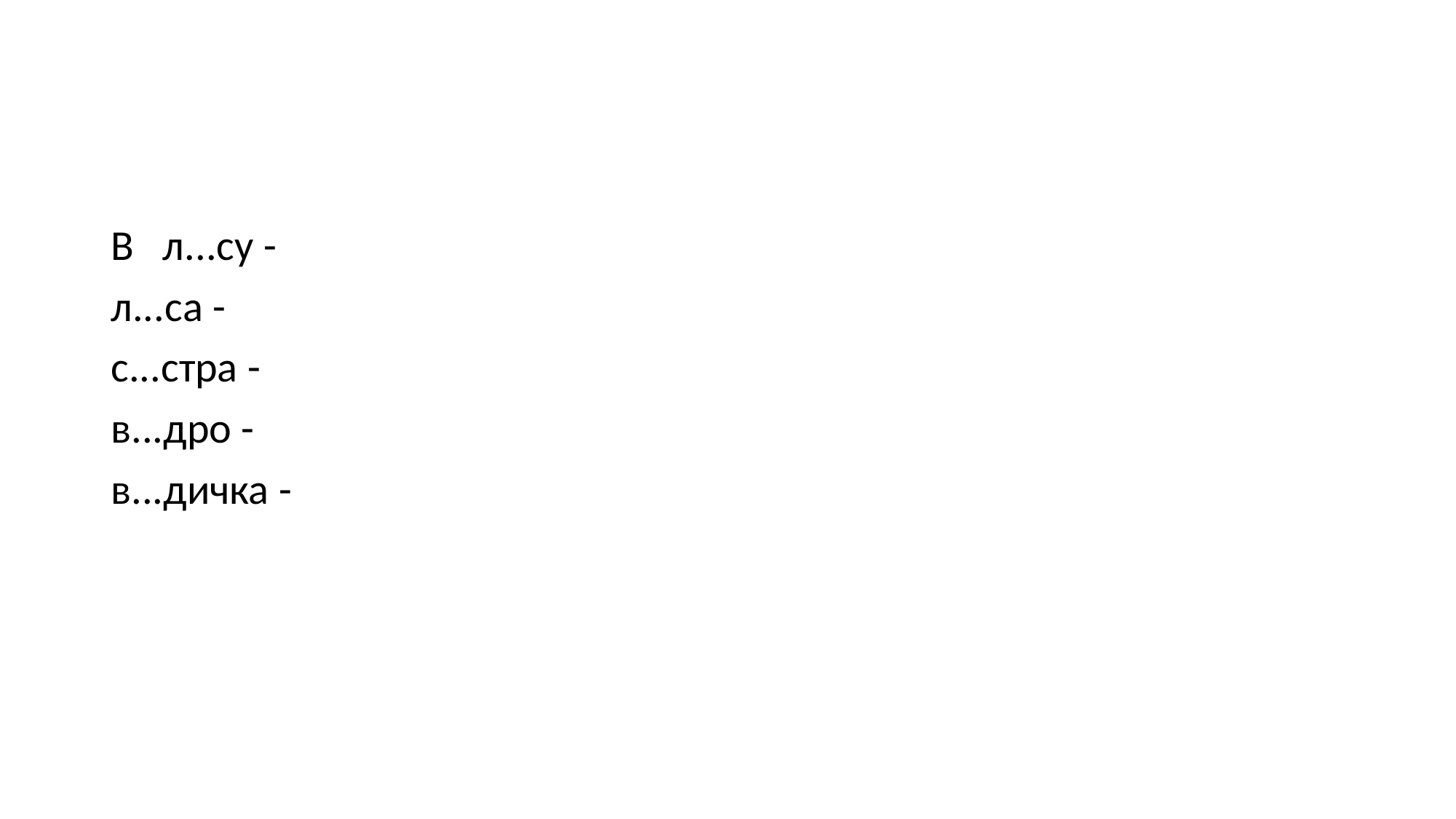

#
В   л...су -
л...са -
с...стра -
в...дро -
в...дичка -